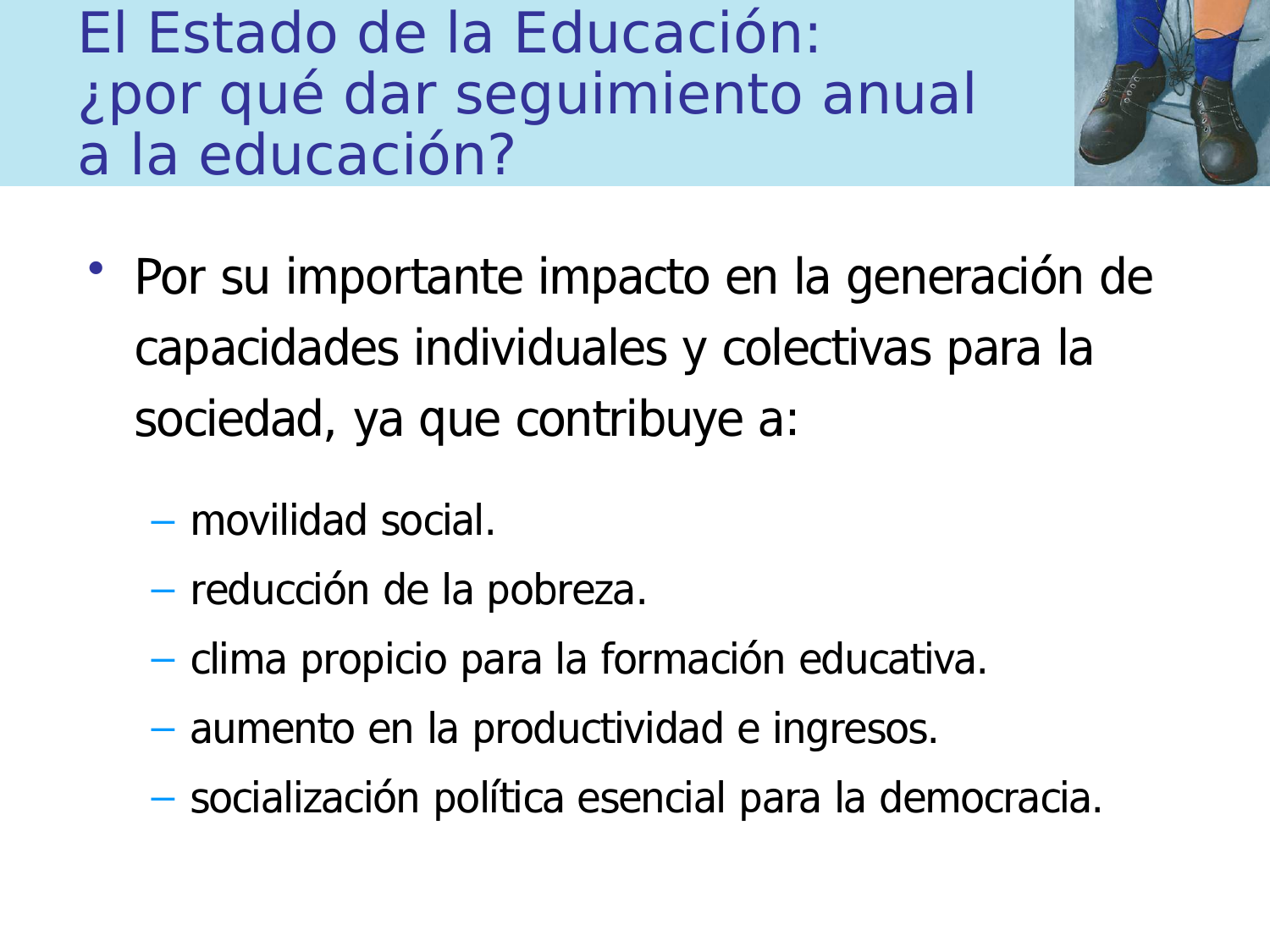

# El Estado de la Educación: ¿por qué dar seguimiento anual a la educación?
Por su importante impacto en la generación de capacidades individuales y colectivas para la sociedad, ya que contribuye a:

movilidad social.
reducción de la pobreza.
clima propicio para la formación educativa.
aumento en la productividad e ingresos.
socialización política esencial para la democracia.